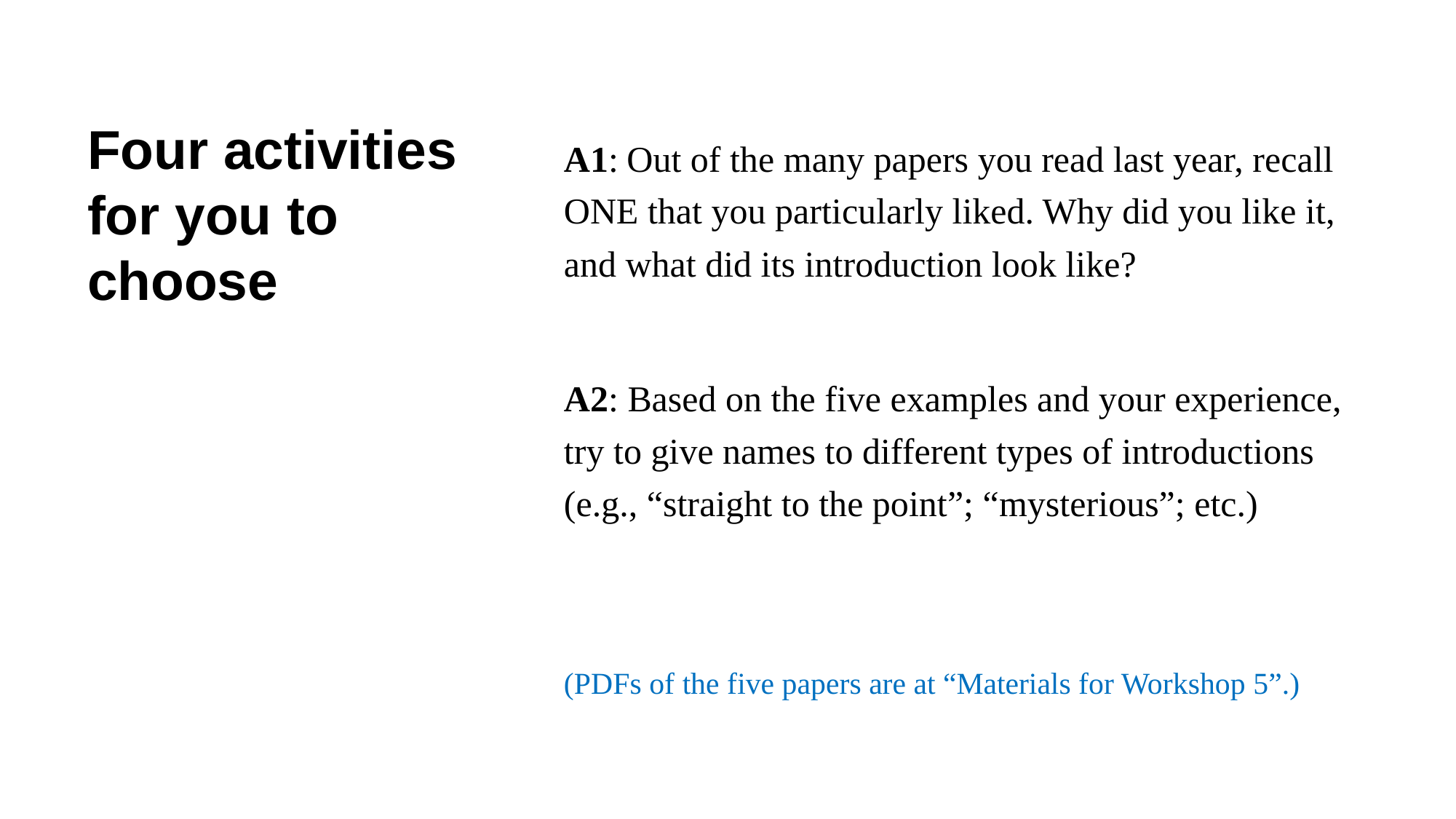

# Four activities for you to choose
A1: Out of the many papers you read last year, recall ONE that you particularly liked. Why did you like it, and what did its introduction look like?

A2: Based on the five examples and your experience, try to give names to different types of introductions (e.g., “straight to the point”; “mysterious”; etc.)

(PDFs of the five papers are at “Materials for Workshop 5”.)